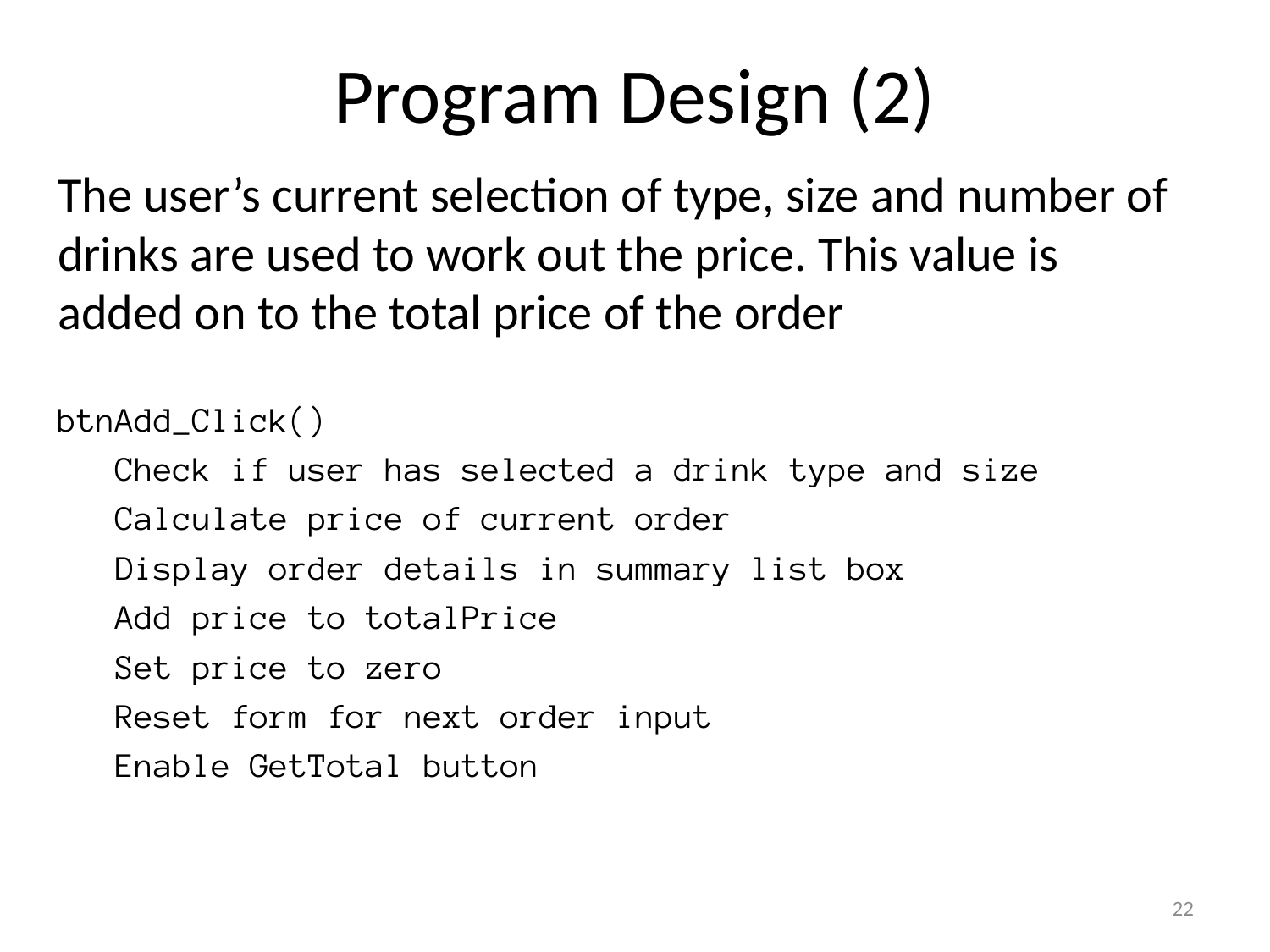

# Program Design (2)
The user’s current selection of type, size and number of drinks are used to work out the price. This value is added on to the total price of the order

btnAdd_Click()
   Check if user has selected a drink type and size
   Calculate price of current order
   Display order details in summary list box
   Add price to totalPrice
   Set price to zero
   Reset form for next order input
   Enable GetTotal button

22